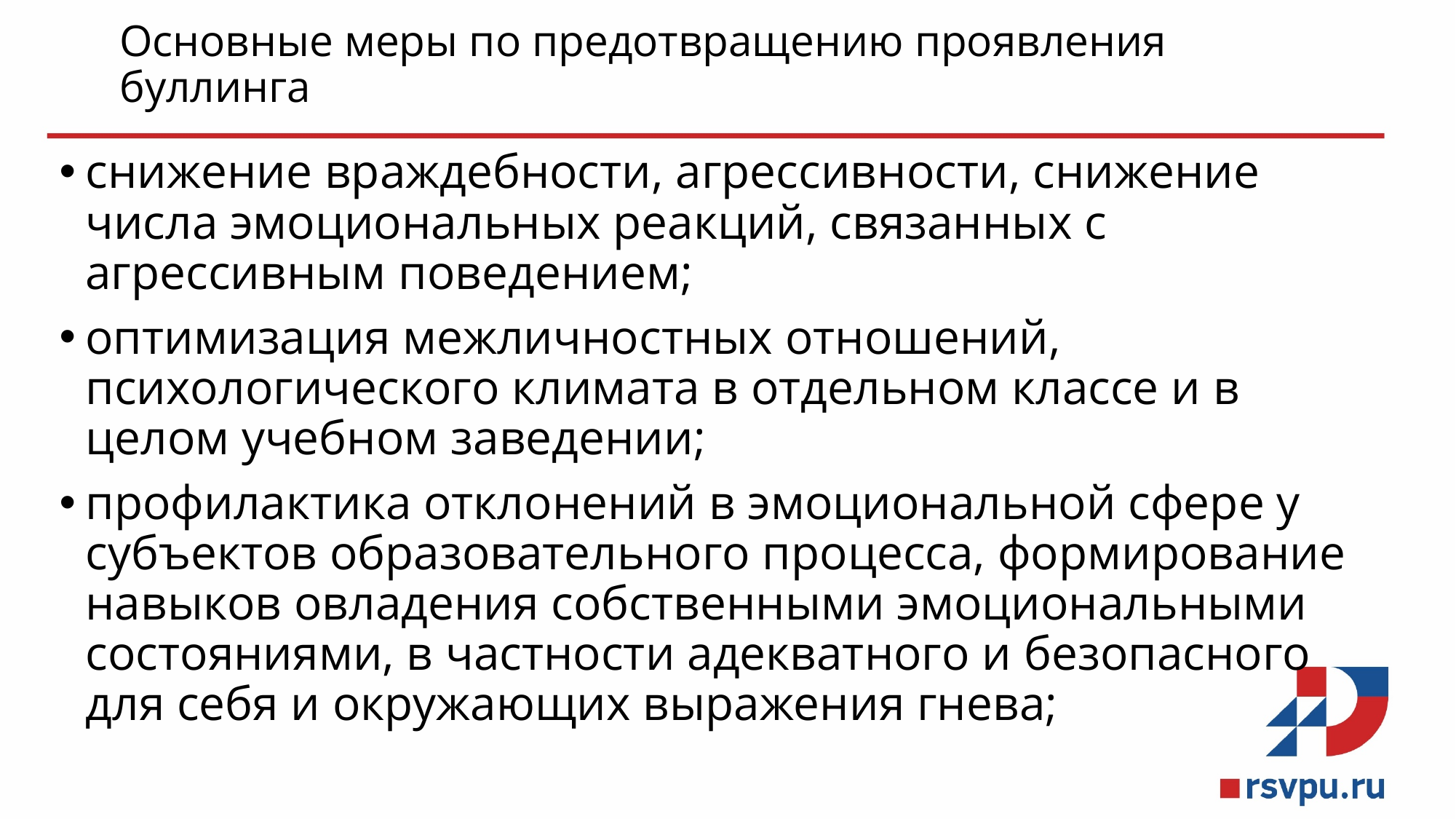

# Основные меры по предотвращению проявления буллинга
снижение враждебности, агрессивности, снижение числа эмоциональных реакций, связанных с агрессивным поведением;
оптимизация межличностных отношений, психологического климата в отдельном классе и в целом учебном заведении;
профилактика отклонений в эмоциональной сфере у субъектов образовательного процесса, формирование навыков овладения собственными эмоциональными состояниями, в частности адекватного и безопасного для себя и окружающих выражения гнева;